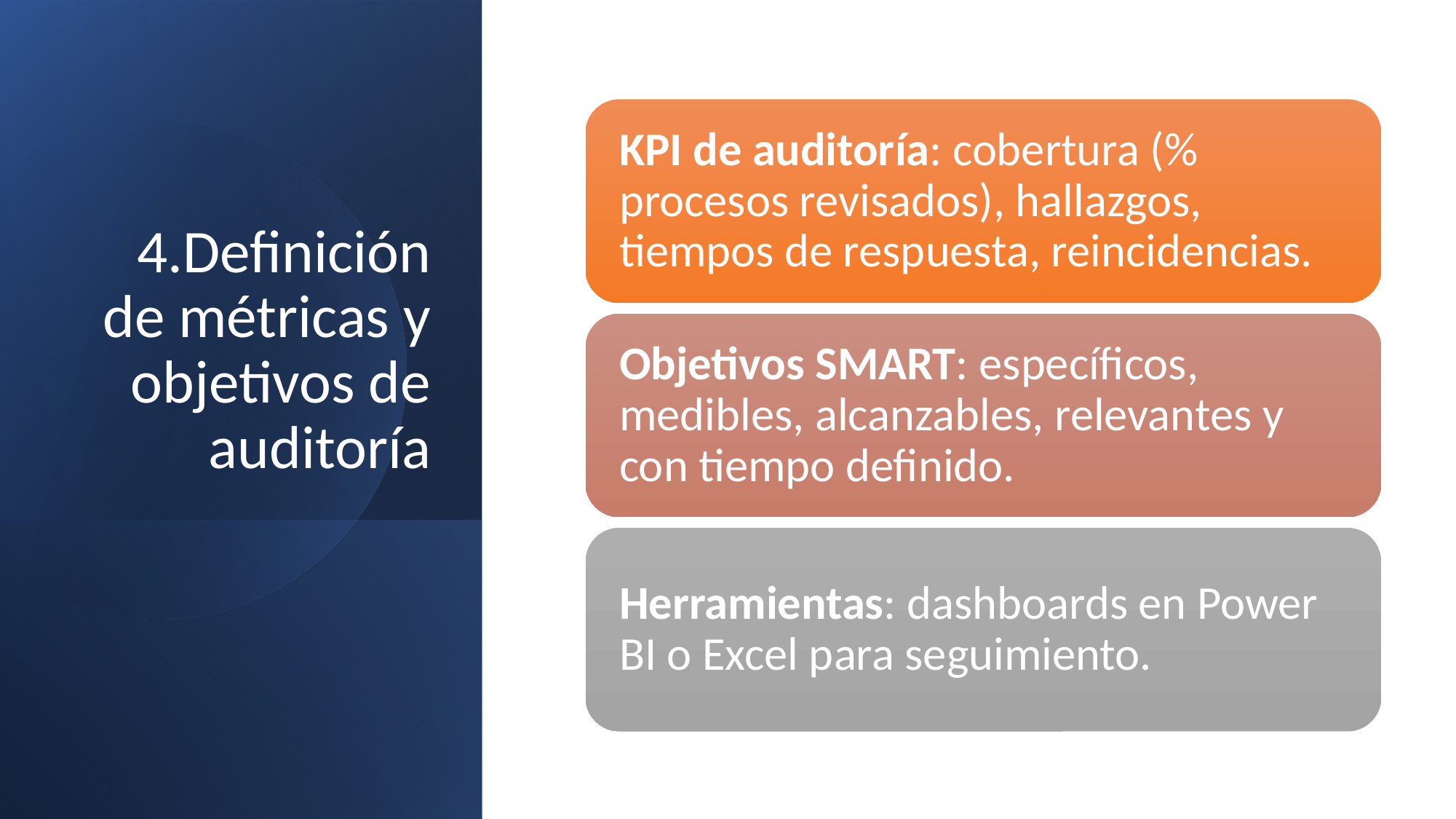

KPI de auditoría: cobertura (% procesos revisados), hallazgos, tiempos de respuesta, reincidencias.
Objetivos SMART: específicos, medibles, alcanzables, relevantes y con tiempo definido.
Herramientas: dashboards en Power BI o Excel para seguimiento.

# 4.Definición de métricas y objetivos de auditoría